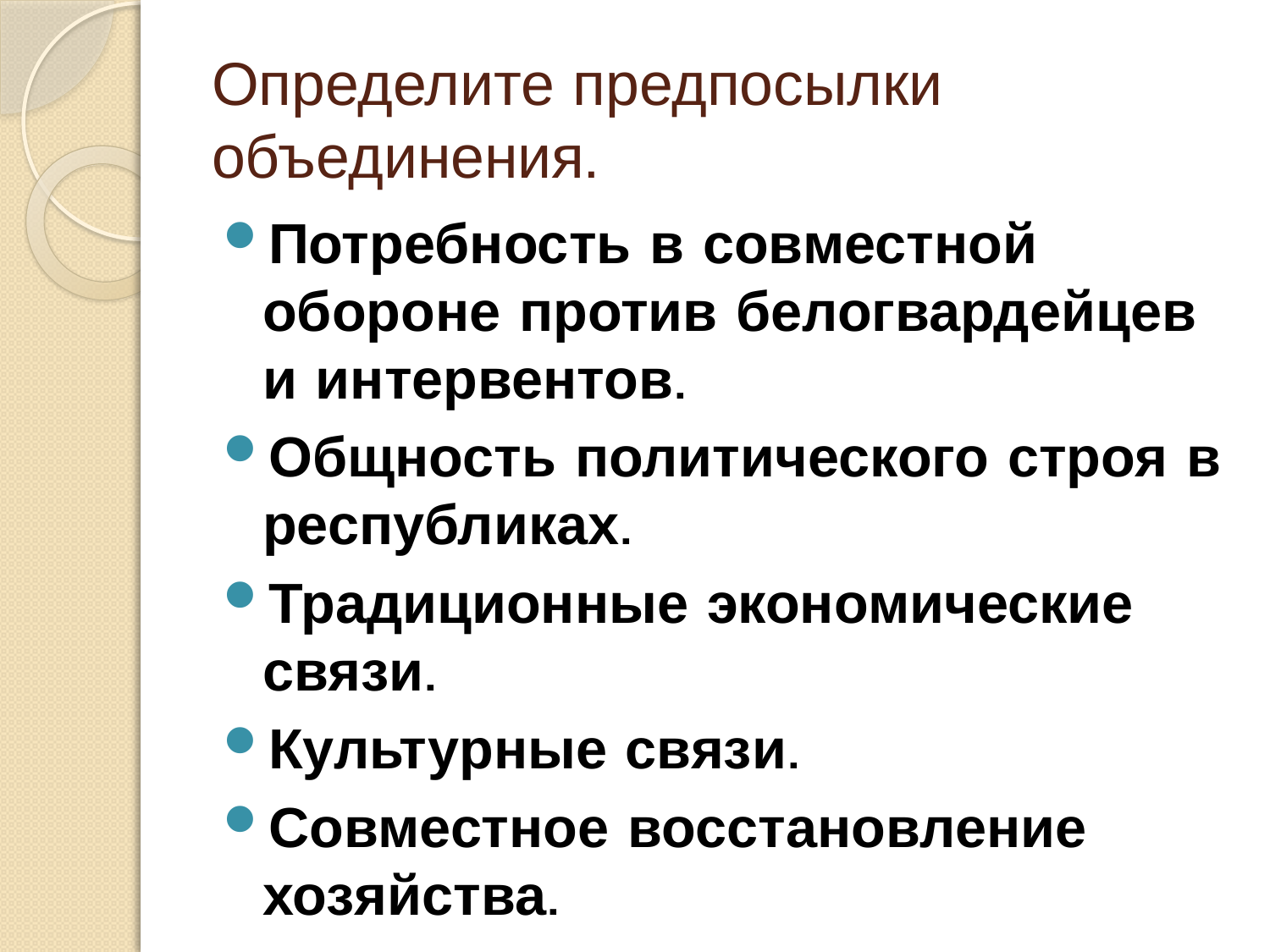

# Определите предпосылки объединения.
Потребность в совместной обороне против белогвардейцев и интервентов.
Общность политического строя в республиках.
Традиционные экономические связи.
Культурные связи.
Совместное восстановление хозяйства.